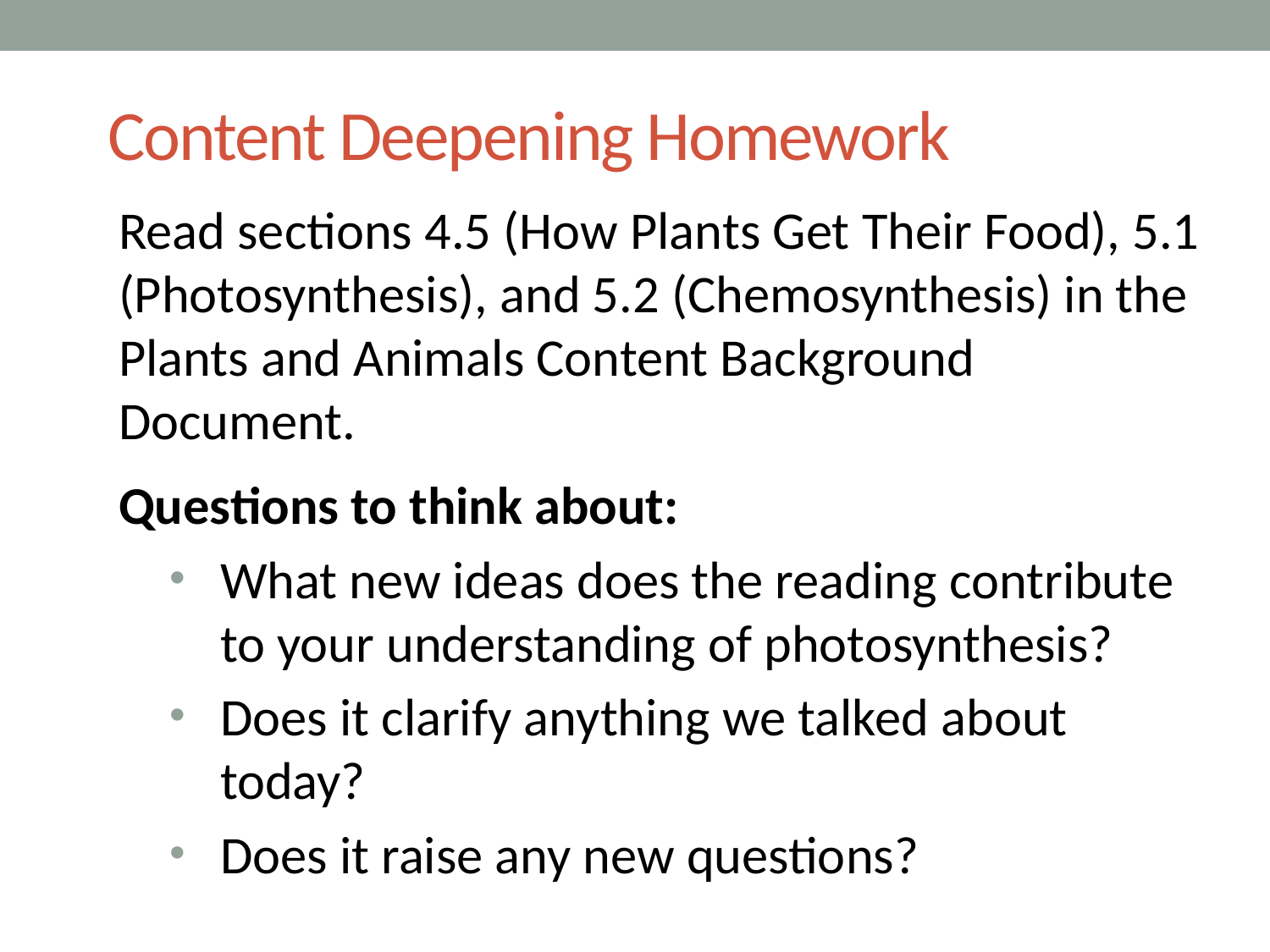

# Content Deepening Homework
Read sections 4.5 (How Plants Get Their Food), 5.1 (Photosynthesis), and 5.2 (Chemosynthesis) in the Plants and Animals Content Background Document.
Questions to think about:
What new ideas does the reading contribute to your understanding of photosynthesis?
Does it clarify anything we talked about today?
Does it raise any new questions?